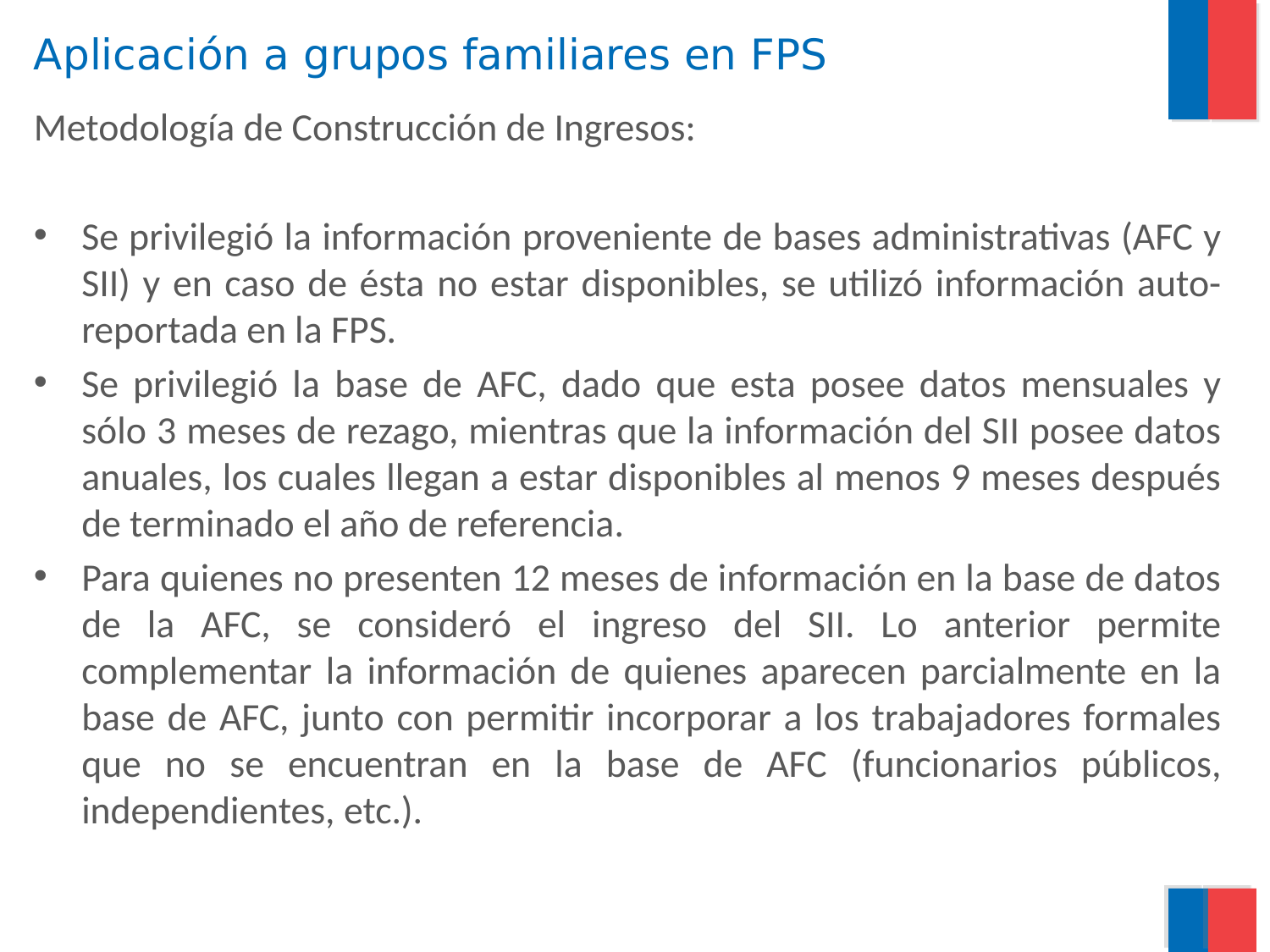

# Aplicación a grupos familiares en FPS
Metodología de Construcción de Ingresos:

Se privilegió la información proveniente de bases administrativas (AFC y SII) y en caso de ésta no estar disponibles, se utilizó información auto-reportada en la FPS.
Se privilegió la base de AFC, dado que esta posee datos mensuales y sólo 3 meses de rezago, mientras que la información del SII posee datos anuales, los cuales llegan a estar disponibles al menos 9 meses después de terminado el año de referencia.
Para quienes no presenten 12 meses de información en la base de datos de la AFC, se consideró el ingreso del SII. Lo anterior permite complementar la información de quienes aparecen parcialmente en la base de AFC, junto con permitir incorporar a los trabajadores formales que no se encuentran en la base de AFC (funcionarios públicos, independientes, etc.).